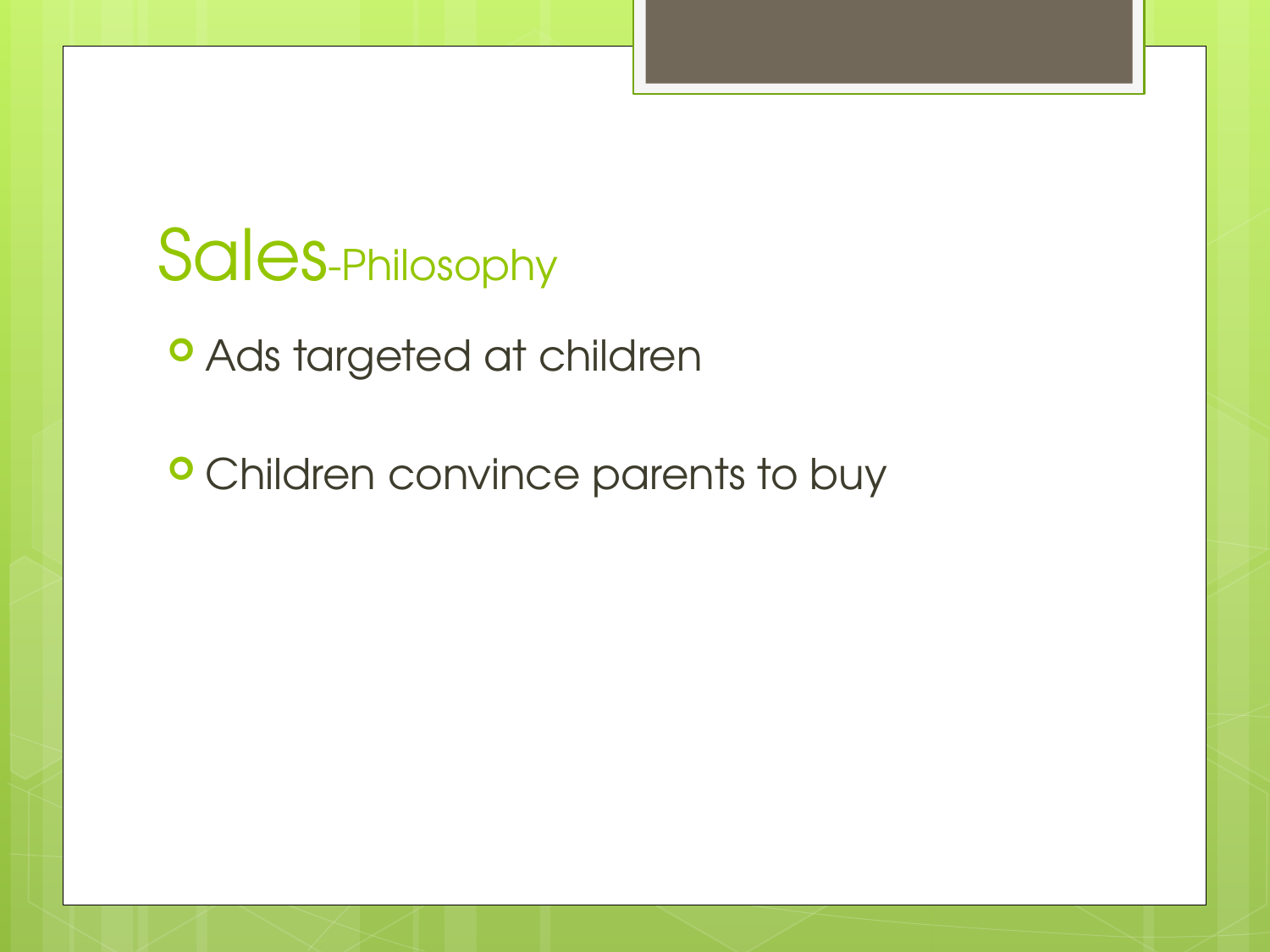

# Sales-Philosophy
Ads targeted at children

Children convince parents to buy